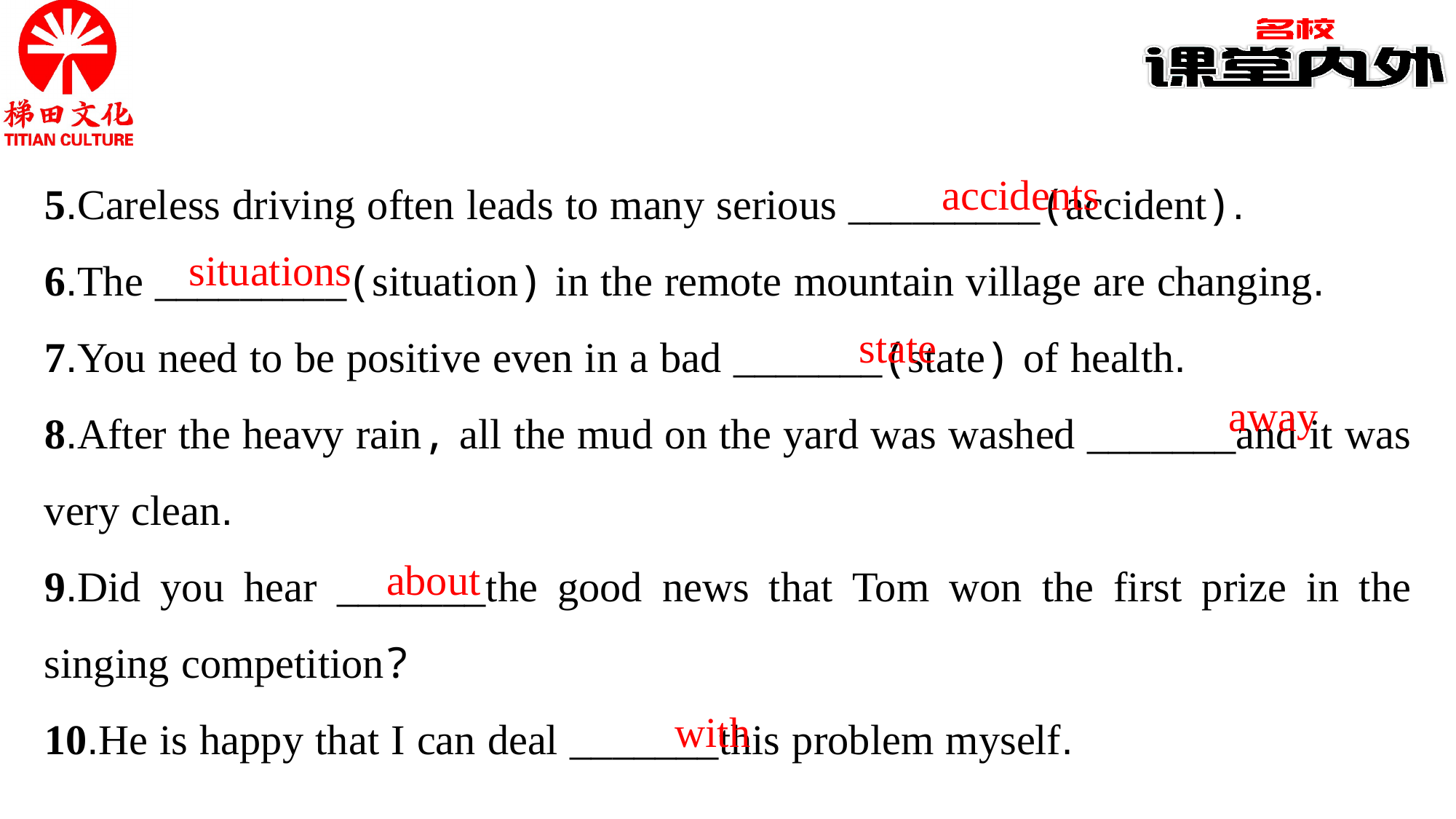

5.Careless driving often leads to many serious _________(accident).
6.The _________(situation) in the remote mountain village are changing.
7.You need to be positive even in a bad _______(state) of health.
8.After the heavy rain, all the mud on the yard was washed _______and it was very clean.
9.Did you hear _______the good news that Tom won the first prize in the singing competition?
10.He is happy that I can deal _______this problem myself.
accidents
situations
state
away
about
with